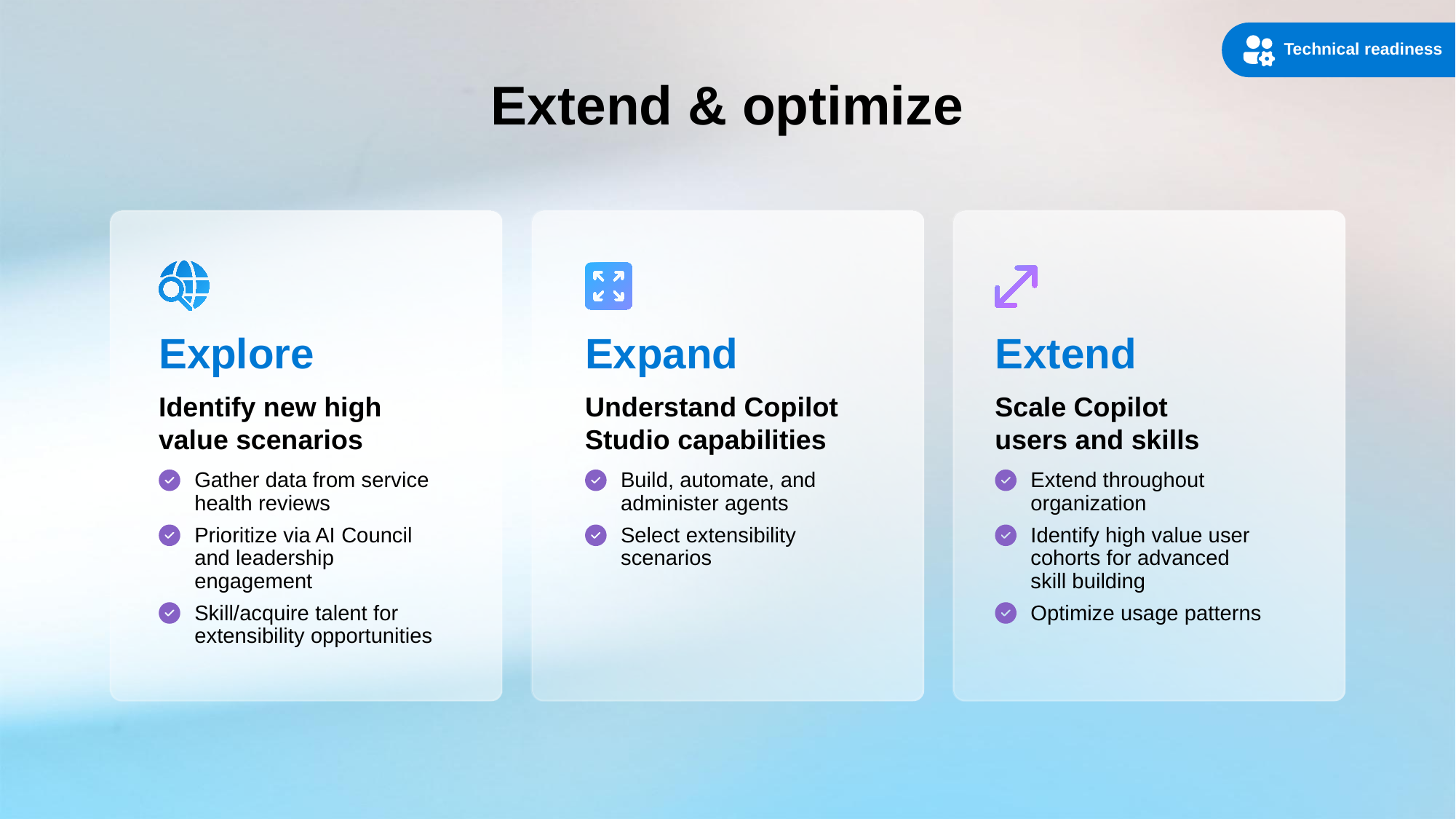

Technical readiness

# Extend & optimize

Explore
Expand
Extend
Identify new high value scenarios
Understand Copilot Studio capabilities
Scale Copilot users and skills

Gather data from service health reviews
Prioritize via AI Council and leadership engagement
Skill/acquire talent for extensibility opportunities

Build, automate, and administer agents
Select extensibility scenarios

Extend throughout organization
Identify high value user cohorts for advanced skill building
Optimize usage patterns